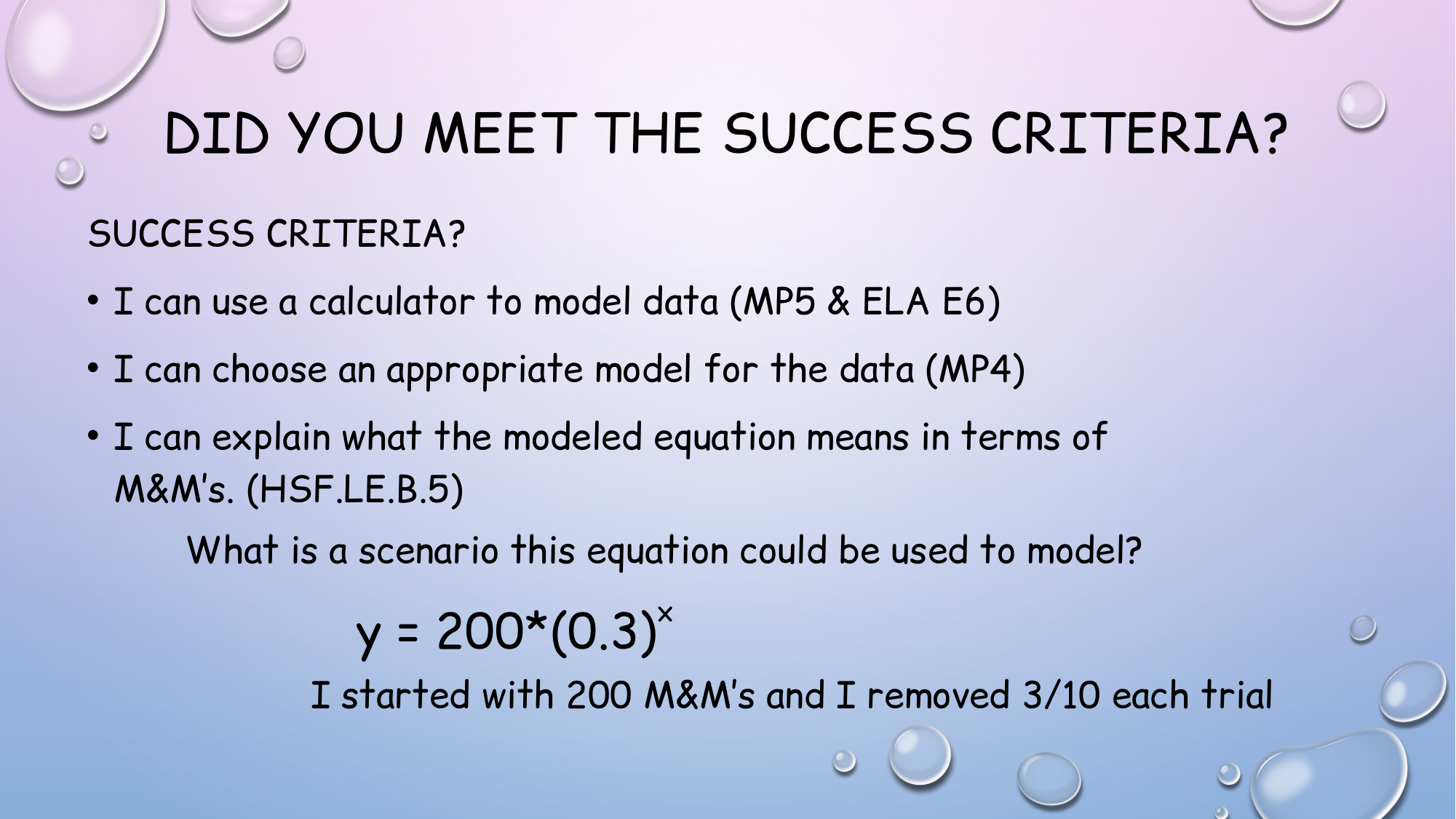

# Did you meet the Success criteria?
SUCCESS CRITERIA?
I can use a calculator to model data (MP5 & ELA E6)
I can choose an appropriate model for the data (MP4)
I can explain what the modeled equation means in terms of M&M’s. (HSF.LE.B.5)

What is a scenario this equation could be used to model?

y = 200*(0.3)x
I started with 200 M&M’s and I removed 3/10 each trial